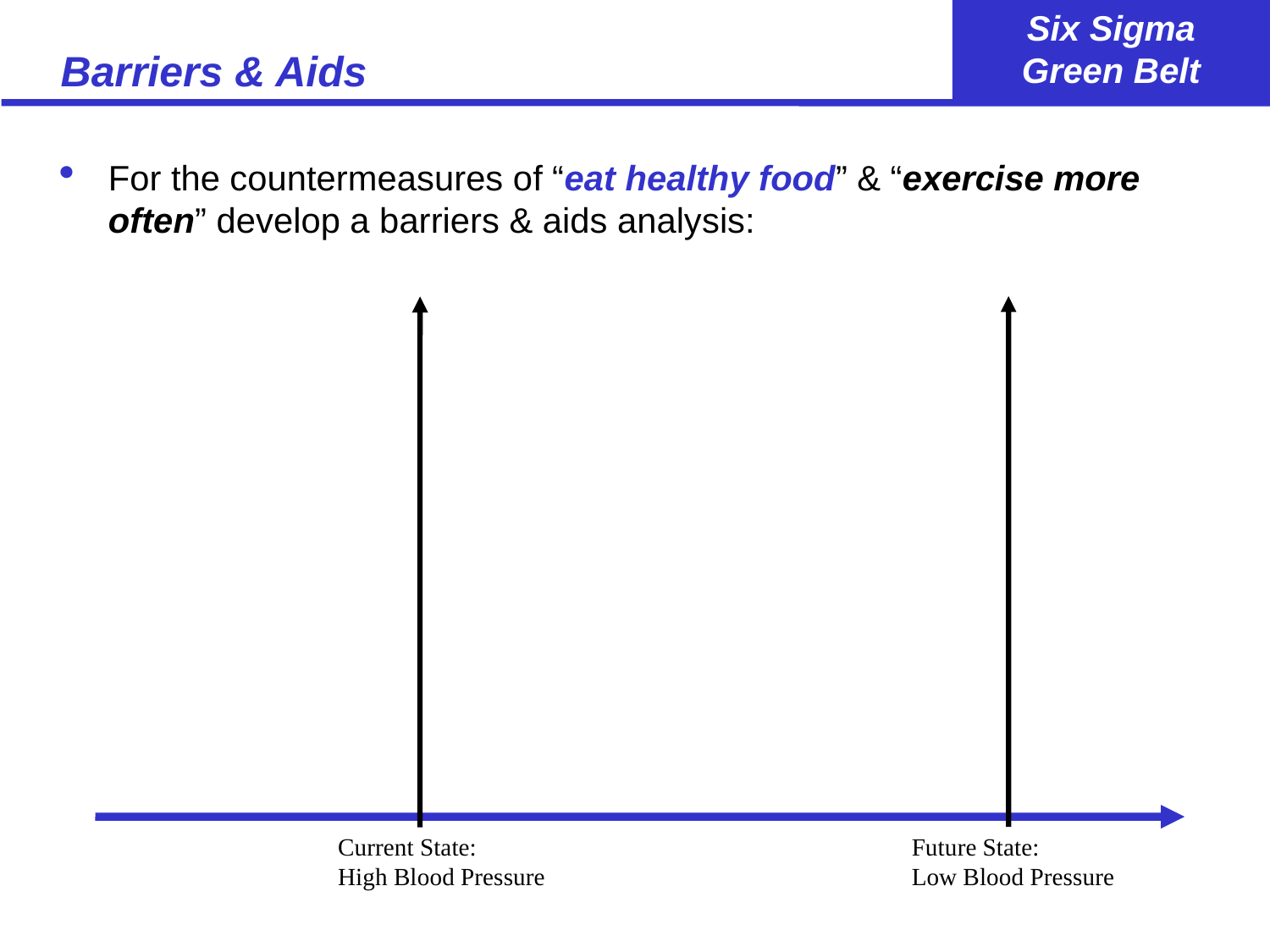

# Barriers & Aids
For the countermeasures of “eat healthy food” & “exercise more often” develop a barriers & aids analysis:

Current State:
High Blood Pressure
Future State:
Low Blood Pressure